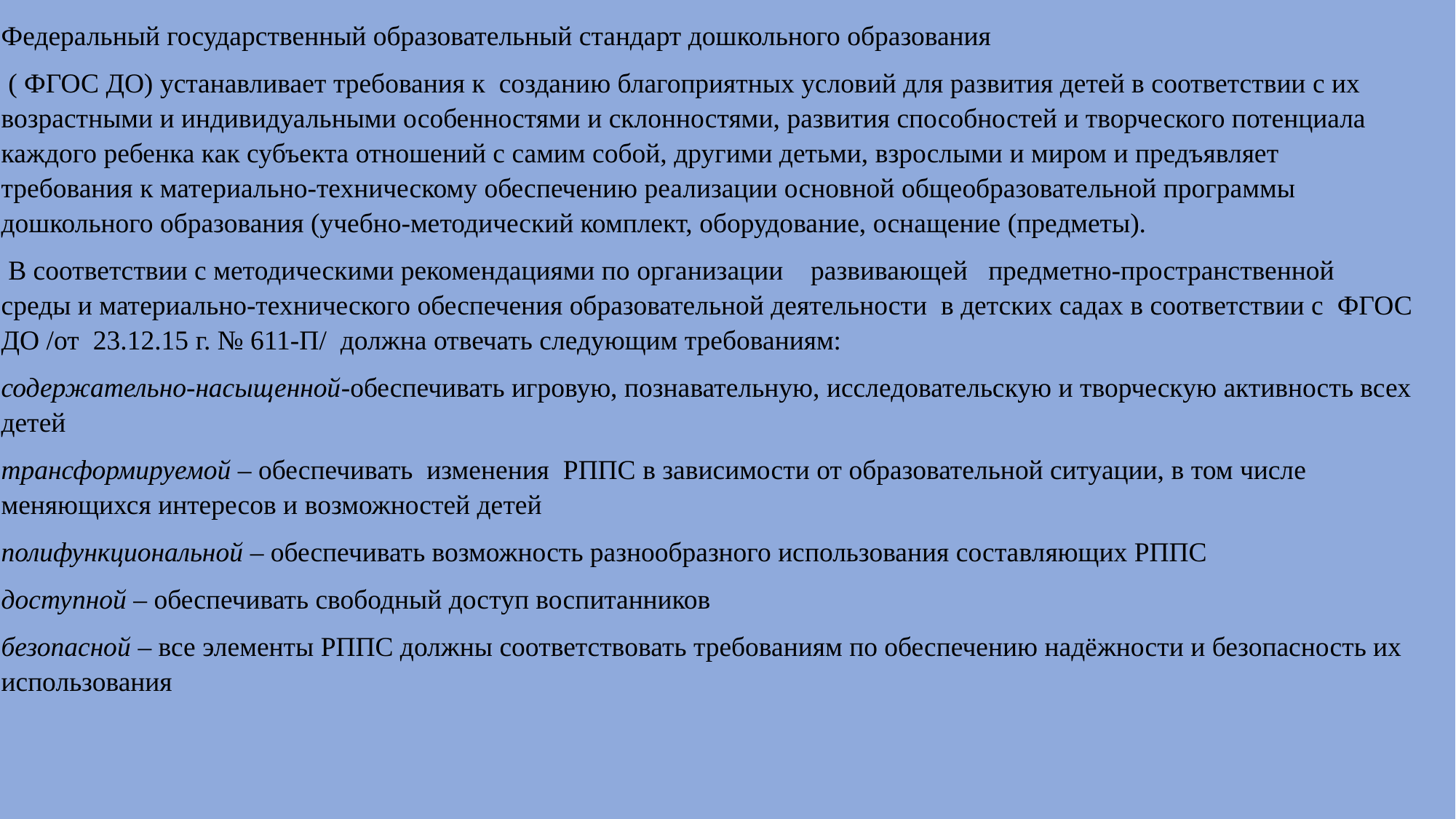

Федеральный государственный образовательный стандарт дошкольного образования
 ( ФГОС ДО) устанавливает требования к  созданию благоприятных условий для развития детей в соответствии с их возрастными и индивидуальными особенностями и склонностями, развития способностей и творческого потенциала каждого ребенка как субъекта отношений с самим собой, другими детьми, взрослыми и миром и предъявляет   требования к материально-техническому обеспечению реализации основной общеобразовательной программы дошкольного образования (учебно-методический комплект, оборудование, оснащение (предметы).
 В соответствии с методическими рекомендациями по организации    развивающей   предметно-пространственной      среды и материально-технического обеспечения образовательной деятельности  в детских садах в соответствии с  ФГОС  ДО /от  23.12.15 г. № 611-П/  должна отвечать следующим требованиям:
содержательно-насыщенной-обеспечивать игровую, познавательную, исследовательскую и творческую активность всех   детей
трансформируемой – обеспечивать  изменения  РППС в зависимости от образовательной ситуации, в том числе меняющихся интересов и возможностей детей
полифункциональной – обеспечивать возможность разнообразного использования составляющих РППС
доступной – обеспечивать свободный доступ воспитанников
безопасной – все элементы РППС должны соответствовать требованиям по обеспечению надёжности и безопасность их использования